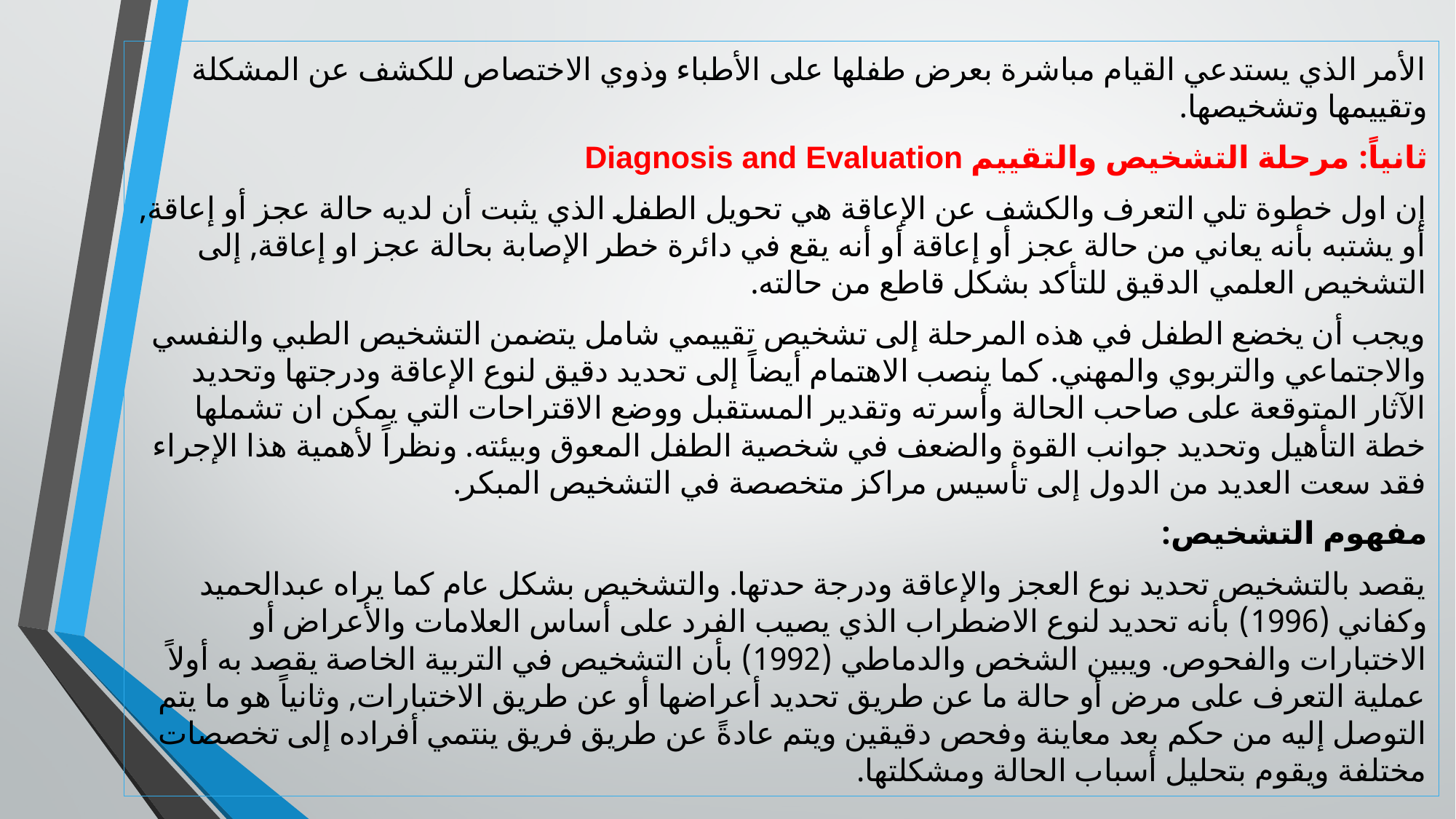

الأمر الذي يستدعي القيام مباشرة بعرض طفلها على الأطباء وذوي الاختصاص للكشف عن المشكلة وتقييمها وتشخيصها.
ثانياً: مرحلة التشخيص والتقييم Diagnosis and Evaluation
إن اول خطوة تلي التعرف والكشف عن الإعاقة هي تحويل الطفل الذي يثبت أن لديه حالة عجز أو إعاقة, أو يشتبه بأنه يعاني من حالة عجز أو إعاقة أو أنه يقع في دائرة خطر الإصابة بحالة عجز او إعاقة, إلى التشخيص العلمي الدقيق للتأكد بشكل قاطع من حالته.
ويجب أن يخضع الطفل في هذه المرحلة إلى تشخيص تقييمي شامل يتضمن التشخيص الطبي والنفسي والاجتماعي والتربوي والمهني. كما ينصب الاهتمام أيضاً إلى تحديد دقيق لنوع الإعاقة ودرجتها وتحديد الآثار المتوقعة على صاحب الحالة وأسرته وتقدير المستقبل ووضع الاقتراحات التي يمكن ان تشملها خطة التأهيل وتحديد جوانب القوة والضعف في شخصية الطفل المعوق وبيئته. ونظراً لأهمية هذا الإجراء فقد سعت العديد من الدول إلى تأسيس مراكز متخصصة في التشخيص المبكر.
مفهوم التشخيص:
يقصد بالتشخيص تحديد نوع العجز والإعاقة ودرجة حدتها. والتشخيص بشكل عام كما يراه عبدالحميد وكفاني (1996) بأنه تحديد لنوع الاضطراب الذي يصيب الفرد على أساس العلامات والأعراض أو الاختبارات والفحوص. ويبين الشخص والدماطي (1992) بأن التشخيص في التربية الخاصة يقصد به أولاً عملية التعرف على مرض أو حالة ما عن طريق تحديد أعراضها أو عن طريق الاختبارات, وثانياً هو ما يتم التوصل إليه من حكم بعد معاينة وفحص دقيقين ويتم عادةً عن طريق فريق ينتمي أفراده إلى تخصصات مختلفة ويقوم بتحليل أسباب الحالة ومشكلتها.